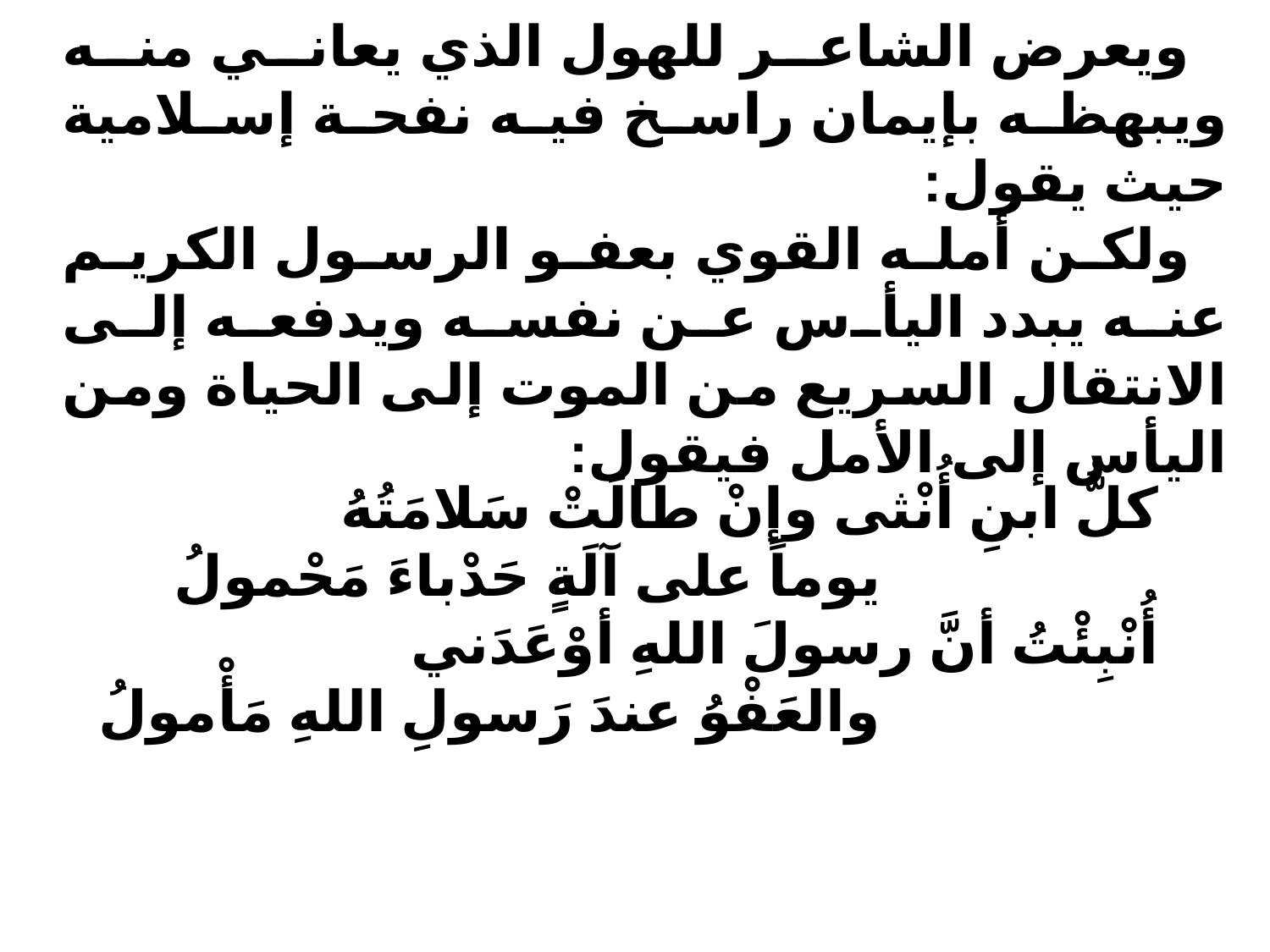

ويعرض الشاعر للهول الذي يعاني منه ويبهظه بإيمان راسخ فيه نفحة إسلامية حيث يقول:
ولكن أمله القوي بعفو الرسول الكريم عنه يبدد اليأس عن نفسه ويدفعه إلى الانتقال السريع من الموت إلى الحياة ومن اليأس إلى الأمل فيقول:

كلُّ ابنِ أُنْثى وإنْ طالَتْ سَلامَتُهُ 
                   يوماً على آلَةٍ حَدْباءَ مَحْمولُ
أُنْبِئْتُ أنَّ رسولَ اللهِ أوْعَدَني 
                   والعَفْوُ عندَ رَسولِ اللهِ مَأْمولُ